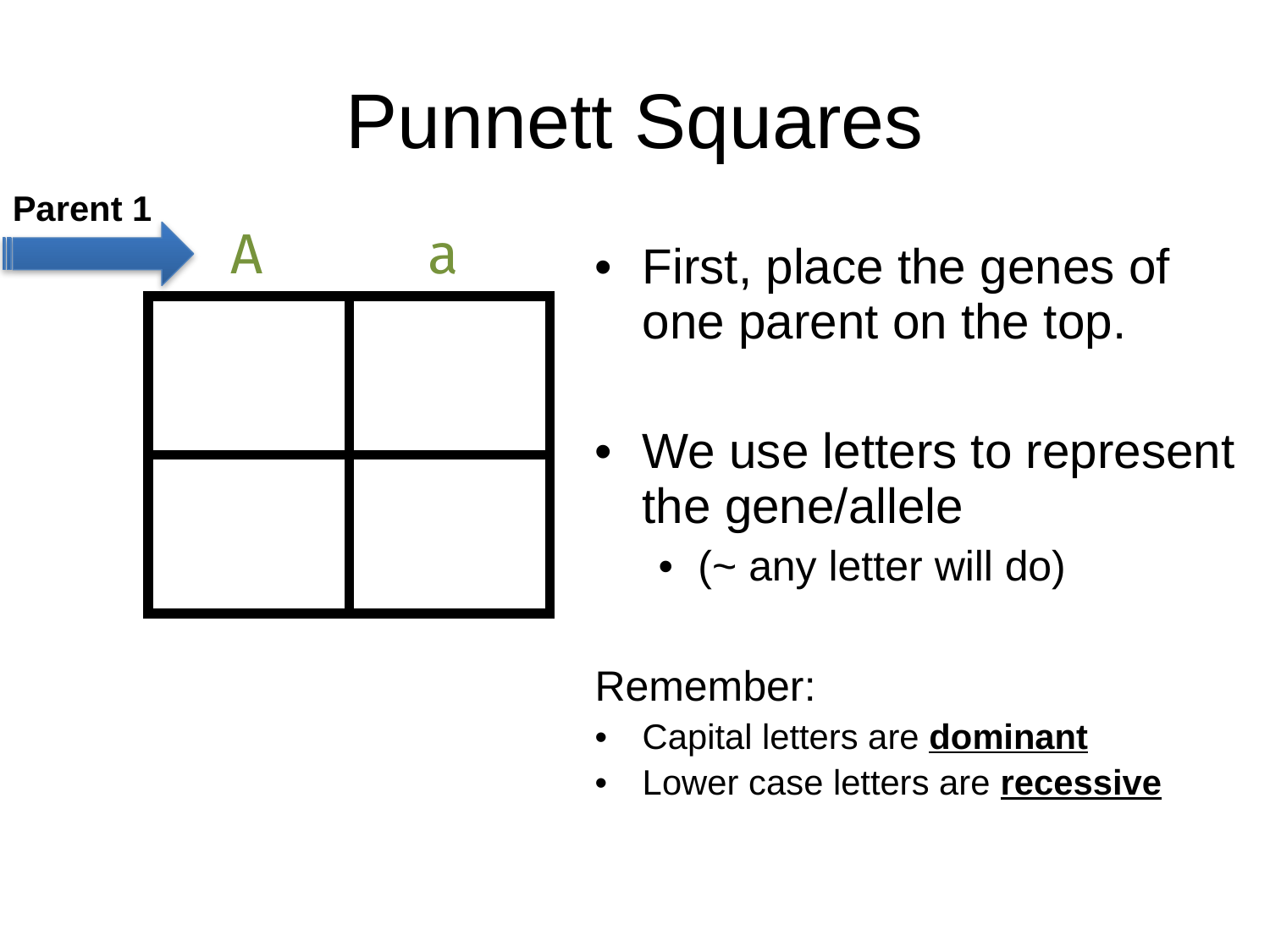

# Punnett Squares
Parent 1
  A           a

First, place the genes of one parent on the top.

We use letters to represent the gene/allele
(~ any letter will do)

Remember:
Capital letters are dominant
Lower case letters are recessive
|  |  |
| --- | --- |
|  |  |